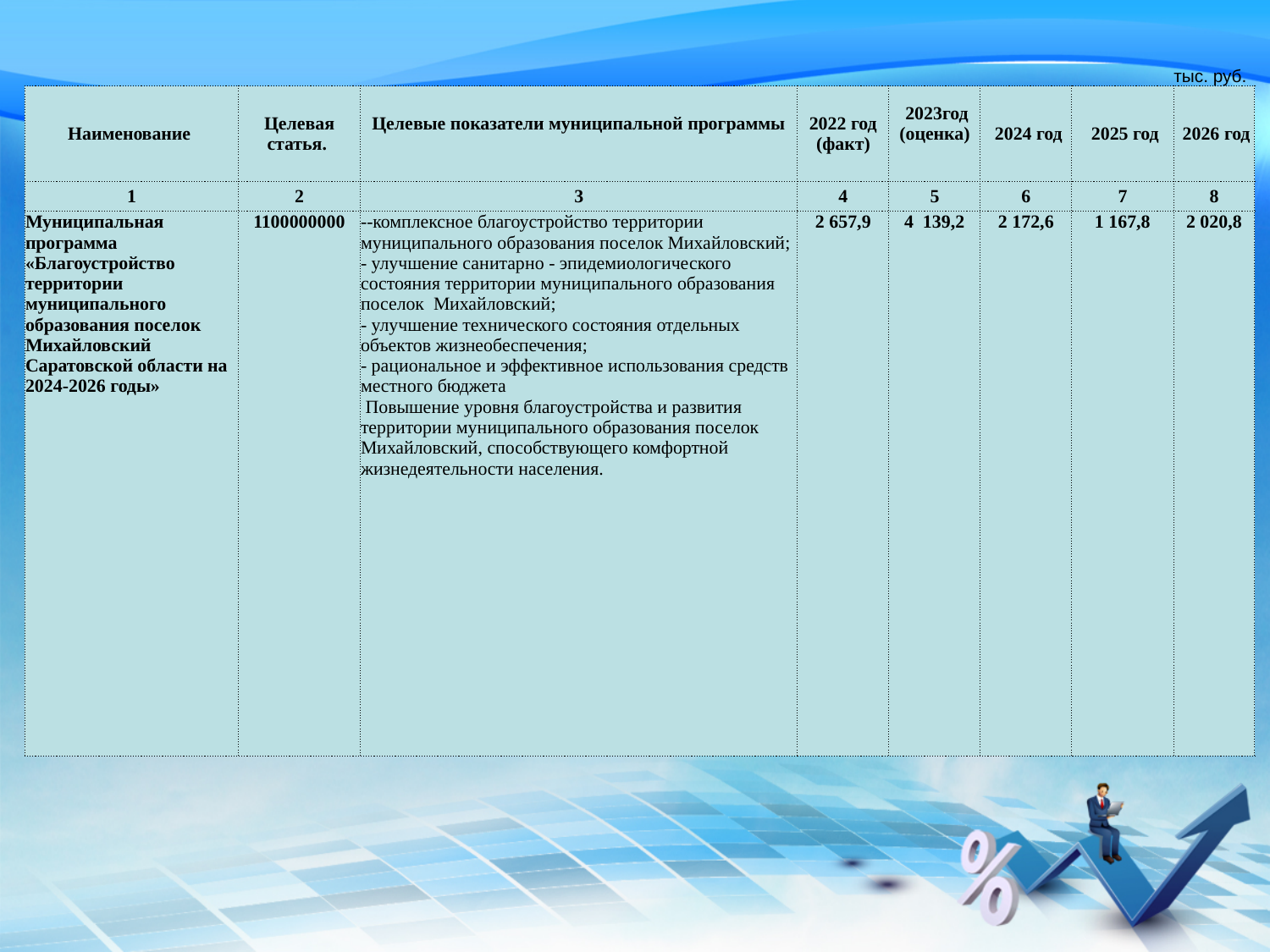

|  |  |  |  |  |  |  | тыс. руб. |
| --- | --- | --- | --- | --- | --- | --- | --- |
| Наименование | Целевая статья. | Целевые показатели муниципальной программы | 2022 год (факт) | 2023год (оценка) | 2024 год | 2025 год | 2026 год |
| 1 | 2 | 3 | 4 | 5 | 6 | 7 | 8 |
| Муниципальная программа «Благоустройство территории муниципального образования поселок Михайловский Саратовской области на 2024-2026 годы» | 1100000000 | --комплексное благоустройство территории муниципального образования поселок Михайловский; - улучшение санитарно - эпидемиологического состояния территории муниципального образования поселок Михайловский; - улучшение технического состояния отдельных объектов жизнеобеспечения; - рациональное и эффективное использования средств местного бюджета  Повышение уровня благоустройства и развития территории муниципального образования поселок Михайловский, способствующего комфортной жизнедеятельности населения. | 2 657,9 | 4 139,2 | 2 172,6 | 1 167,8 | 2 020,8 |